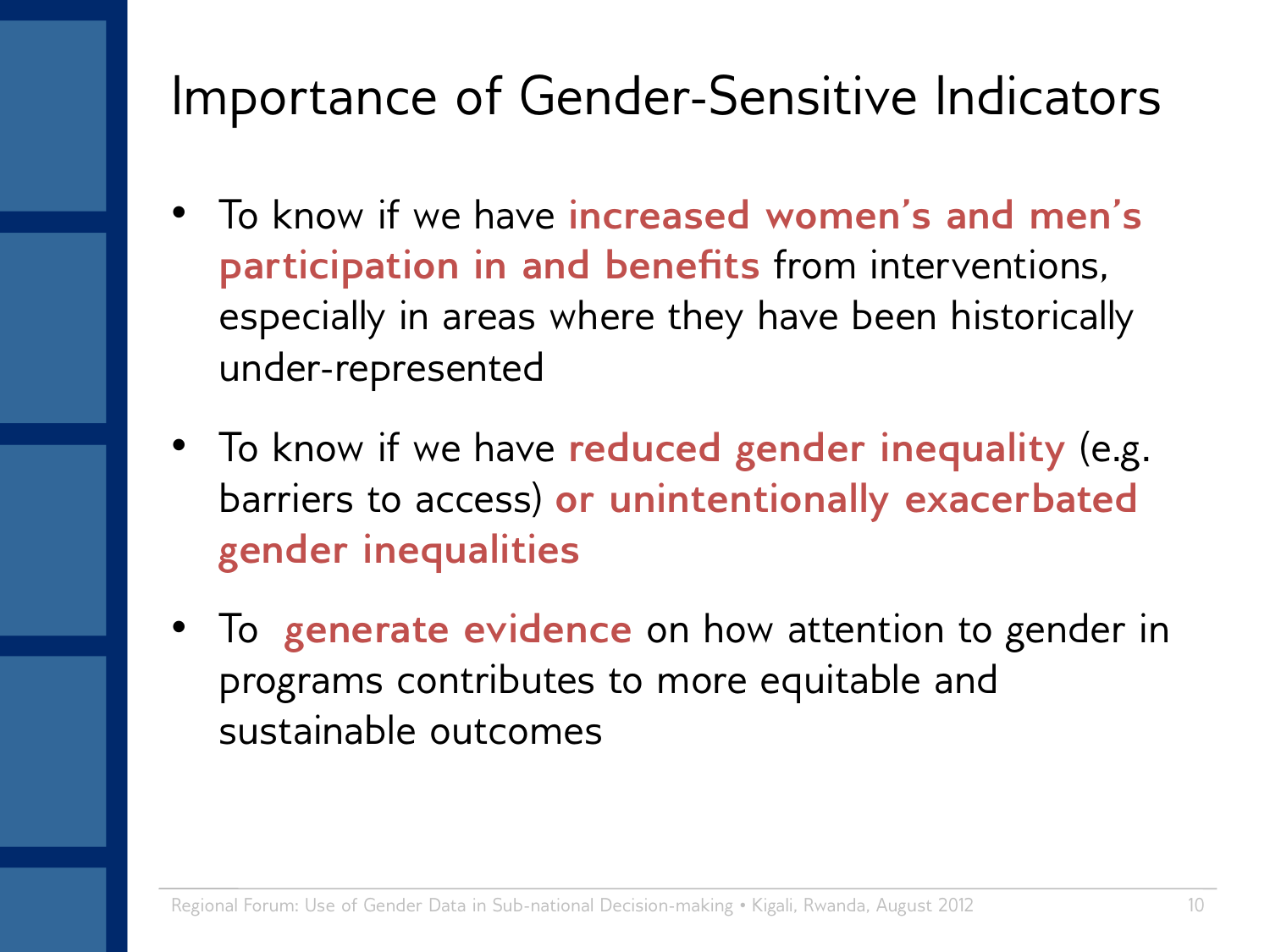

# Importance of Gender-Sensitive Indicators
To know if we have increased women’s and men’s participation in and benefits from interventions, especially in areas where they have been historically under-represented
To know if we have reduced gender inequality (e.g. barriers to access) or unintentionally exacerbated gender inequalities
To  generate evidence on how attention to gender in programs contributes to more equitable and sustainable outcomes